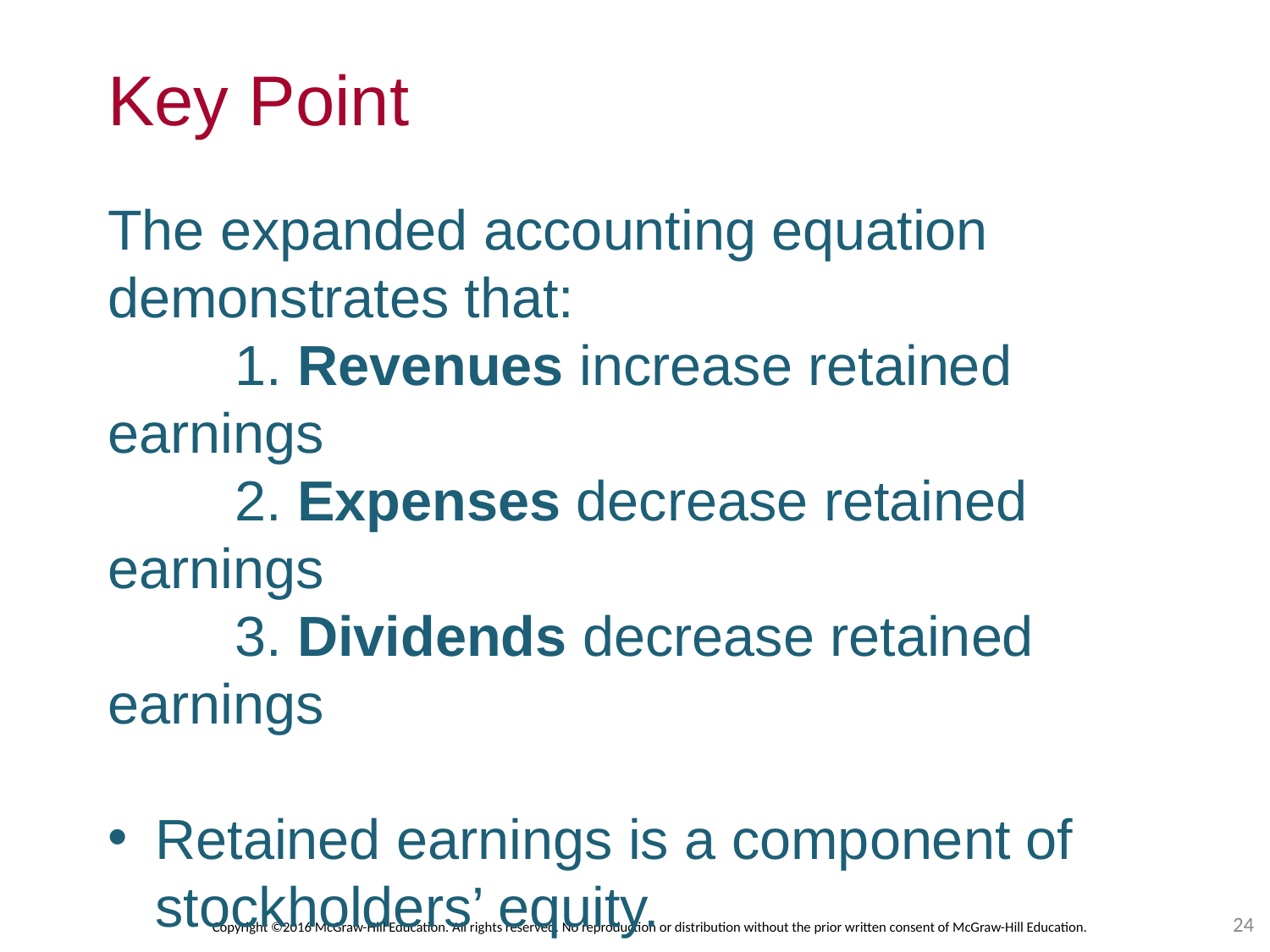

# Key Point
The expanded accounting equation demonstrates that:
	1. Revenues increase retained earnings
	2. Expenses decrease retained earnings
	3. Dividends decrease retained earnings

Retained earnings is a component of stockholders’ equity.
24
Copyright ©2016 McGraw-Hill Education. All rights reserved. No reproduction or distribution without the prior written consent of McGraw-Hill Education.